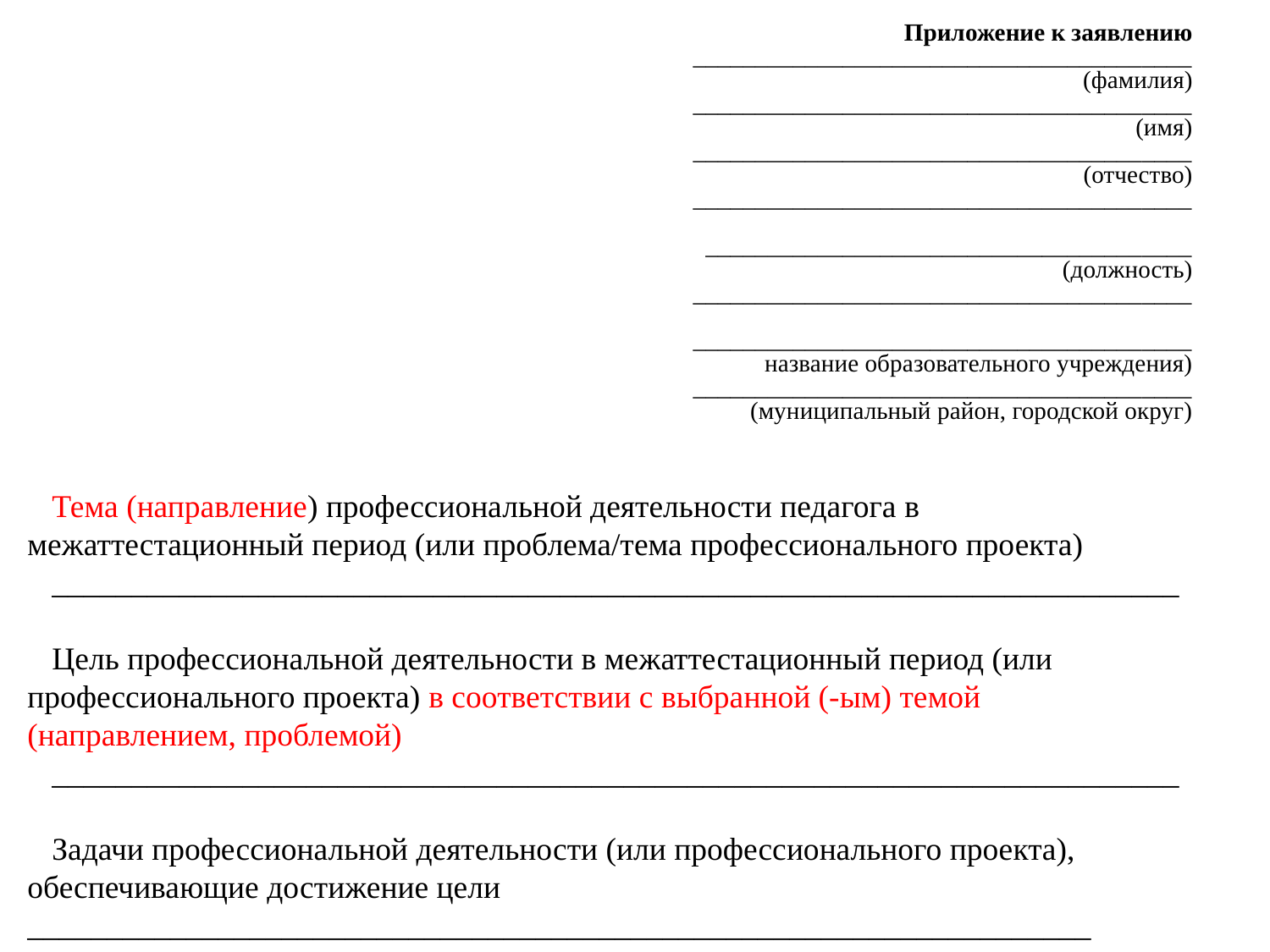

Приложение к заявлению
________________________________________
(фамилия)
________________________________________
(имя)
________________________________________
(отчество)
________________________________________

_______________________________________
(должность)
________________________________________

________________________________________
название образовательного учреждения)
________________________________________
(муниципальный район, городской округ)

Тема (направление) профессиональной деятельности педагога в межаттестационный период (или проблема/тема профессионального проекта)
_______________________________________________________________________

Цель профессиональной деятельности в межаттестационный период (или профессионального проекта) в соответствии с выбранной (-ым) темой (направлением, проблемой)
_______________________________________________________________________

Задачи профессиональной деятельности (или профессионального проекта), обеспечивающие достижение цели ___________________________________________________________________